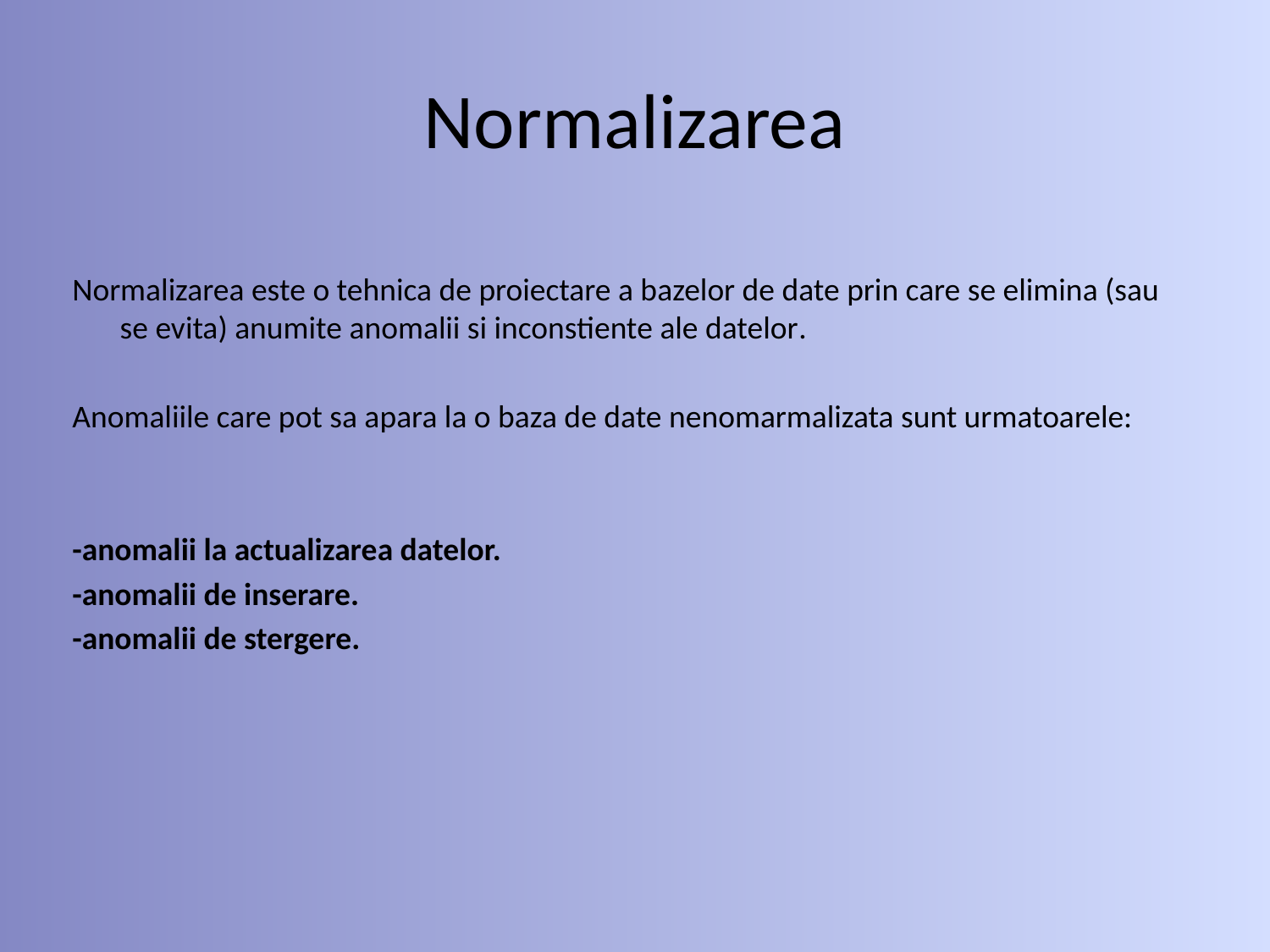

# Normalizarea

Normalizarea este o tehnica de proiectare a bazelor de date prin care se elimina (sau se evita) anumite anomalii si inconstiente ale datelor.

Anomaliile care pot sa apara la o baza de date nenomarmalizata sunt urmatoarele:

-anomalii la actualizarea datelor.
-anomalii de inserare.
-anomalii de stergere.